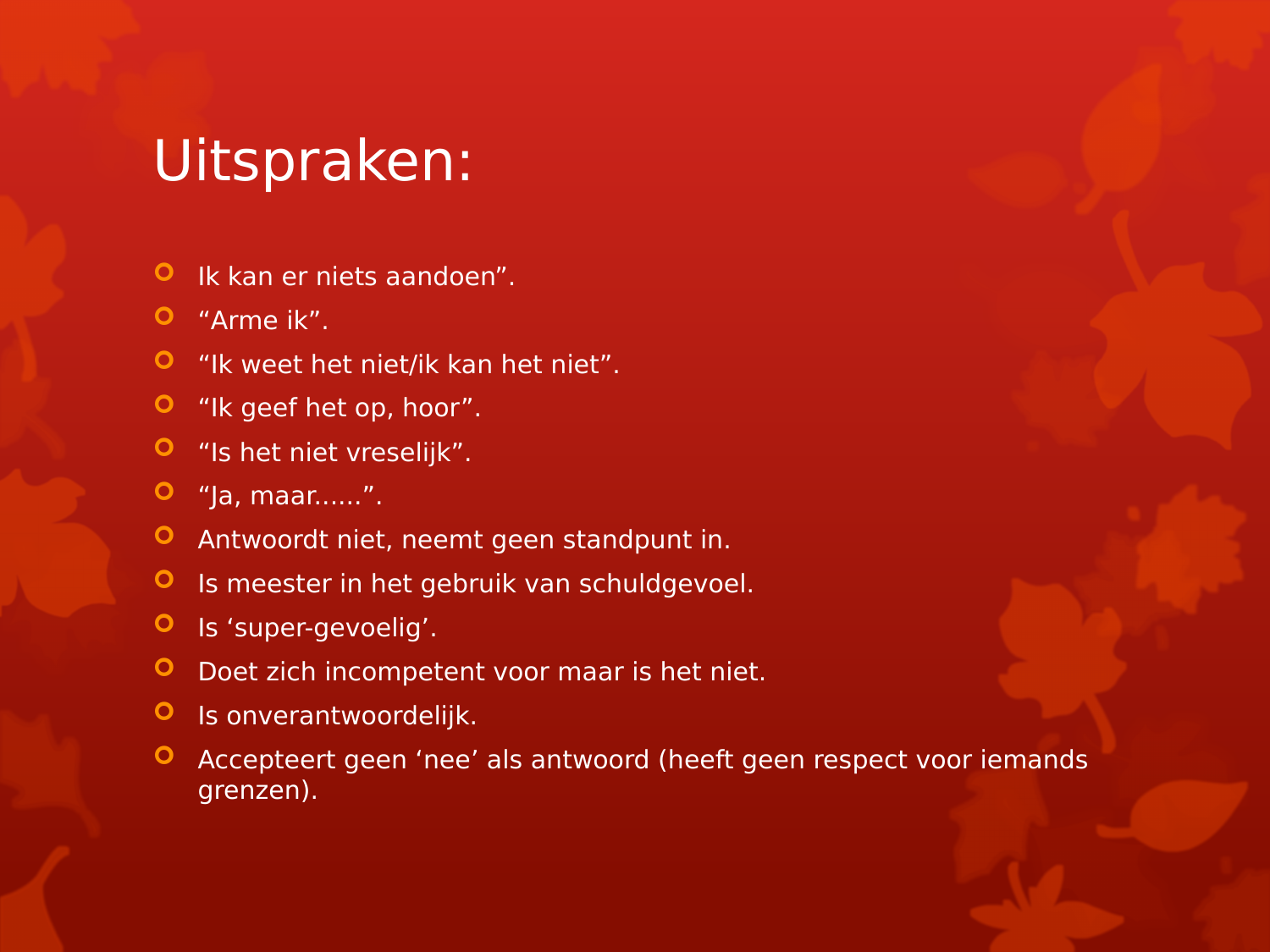

# Uitspraken:
Ik kan er niets aandoen”.
“Arme ik”.
“Ik weet het niet/ik kan het niet”.
“Ik geef het op, hoor”.
“Is het niet vreselijk”.
“Ja, maar......”.
Antwoordt niet, neemt geen standpunt in.
Is meester in het gebruik van schuldgevoel.
Is ‘super-gevoelig’.
Doet zich incompetent voor maar is het niet.
Is onverantwoordelijk.
Accepteert geen ‘nee’ als antwoord (heeft geen respect voor iemands grenzen).